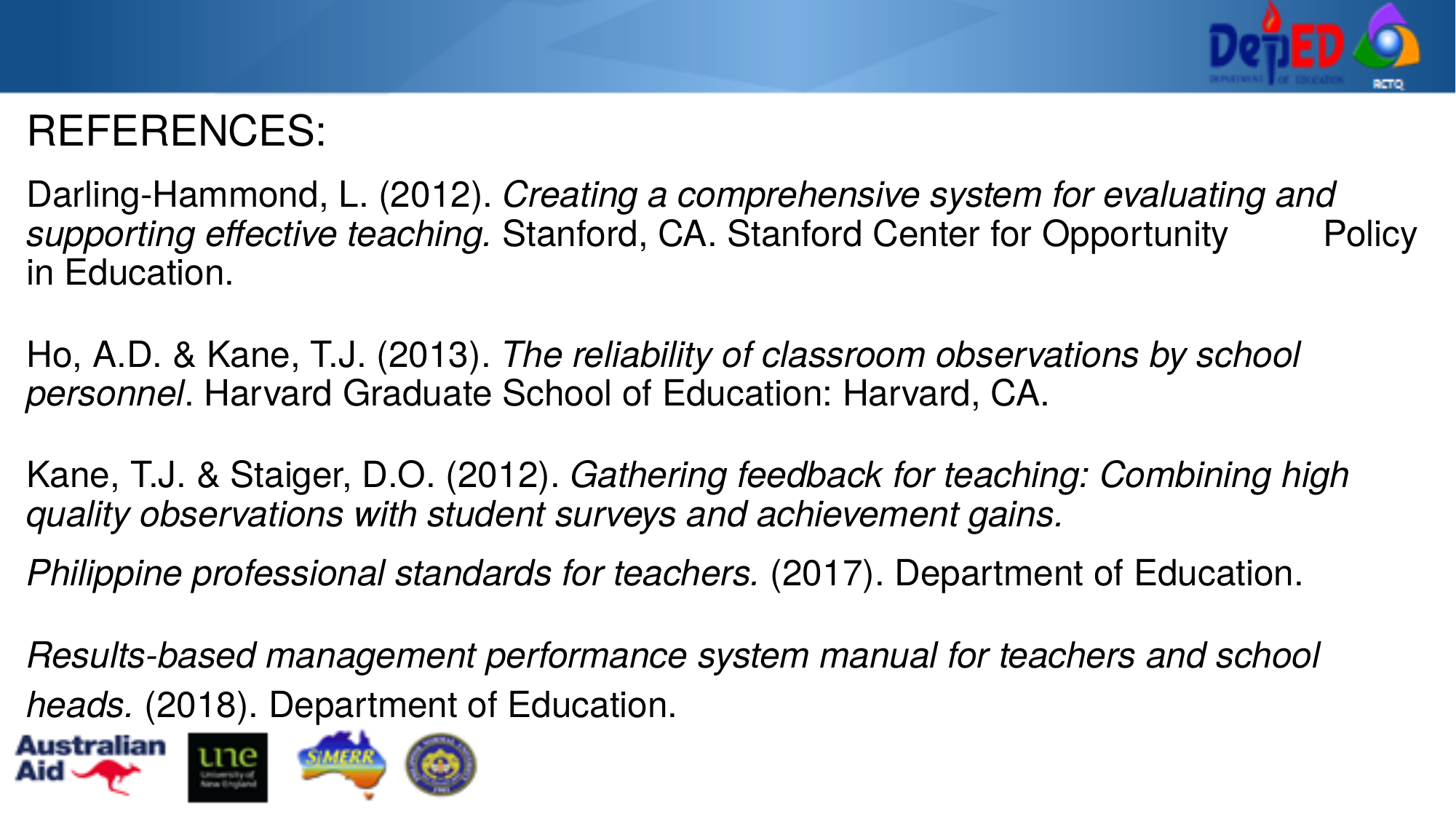

# REFERENCES:
Darling-Hammond, L. (2012). Creating a comprehensive system for evaluating and 	supporting effective teaching. Stanford, CA. Stanford Center for Opportunity 	Policy in Education.

Ho, A.D. & Kane, T.J. (2013). The reliability of classroom observations by school 	personnel. Harvard Graduate School of Education: Harvard, CA.

Kane, T.J. & Staiger, D.O. (2012). Gathering feedback for teaching: Combining high 	quality observations with student surveys and achievement gains.
Philippine professional standards for teachers. (2017). Department of Education.

Results-based management performance system manual for teachers and school  	heads. (2018). Department of Education.